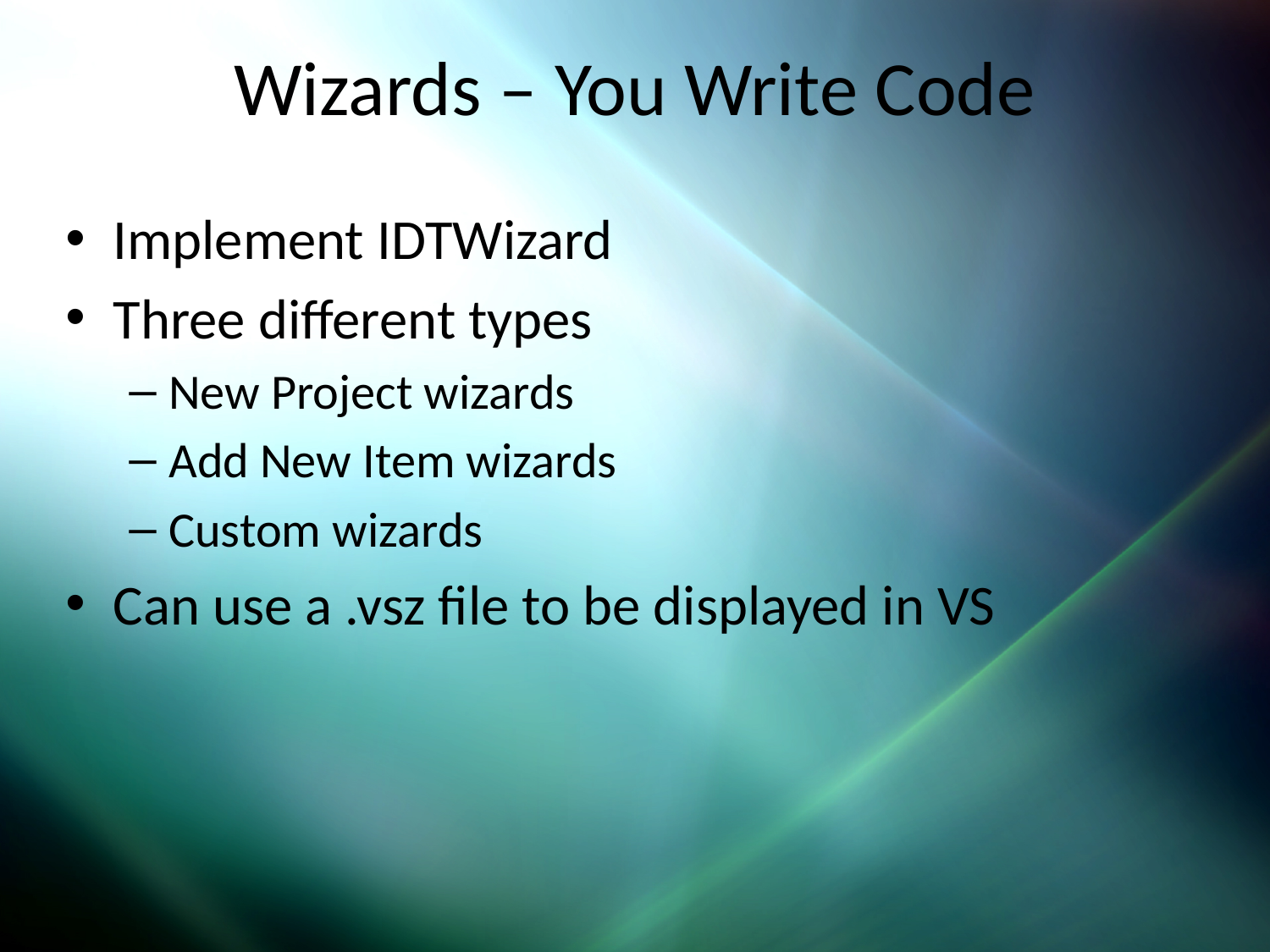

# Wizards – You Write Code
Implement IDTWizard
Three different types
New Project wizards
Add New Item wizards
Custom wizards
Can use a .vsz file to be displayed in VS